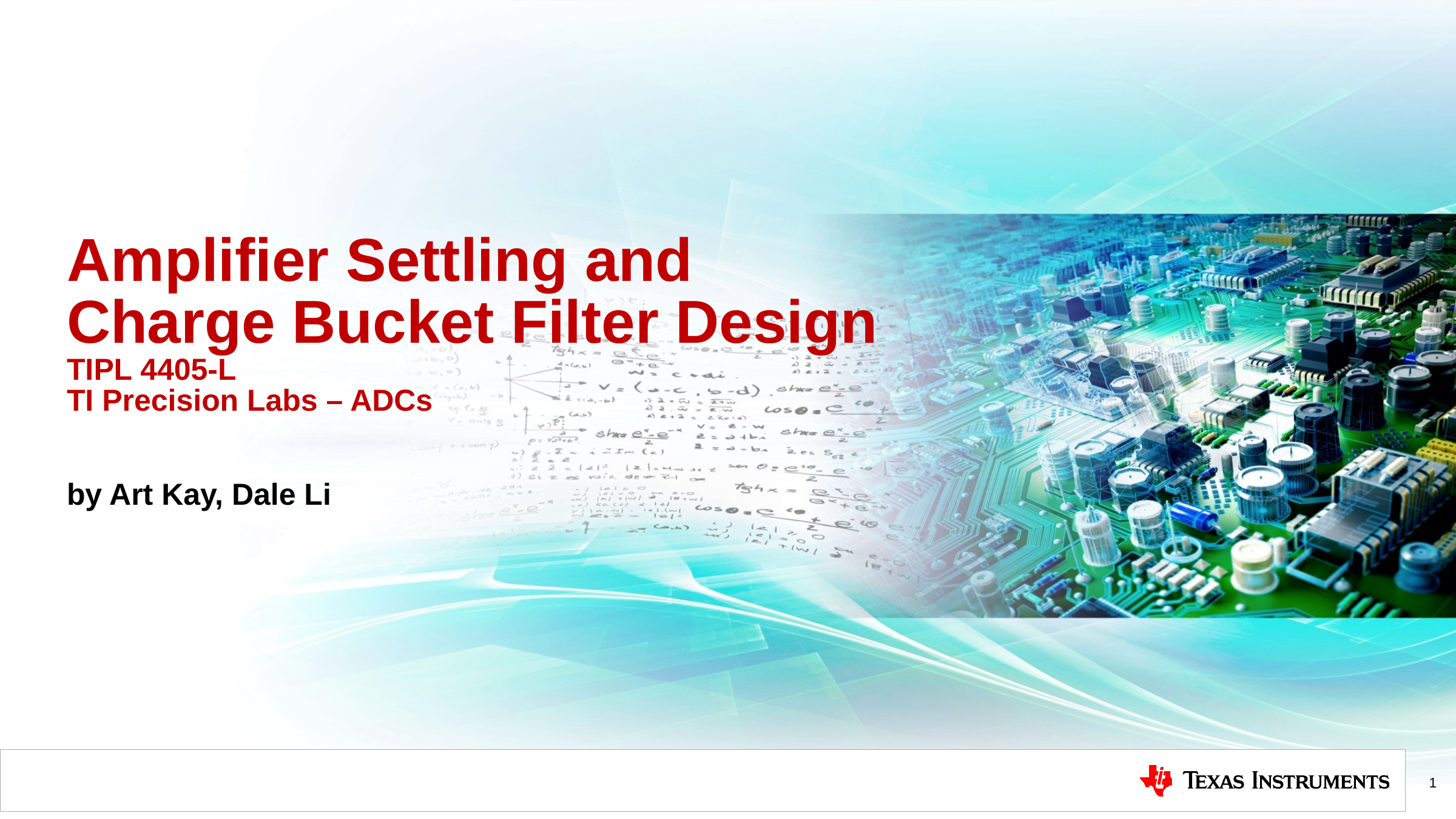

# Amplifier Settling and Charge Bucket Filter Design TIPL 4405-L TI Precision Labs – ADCs
by Art Kay, Dale Li
1